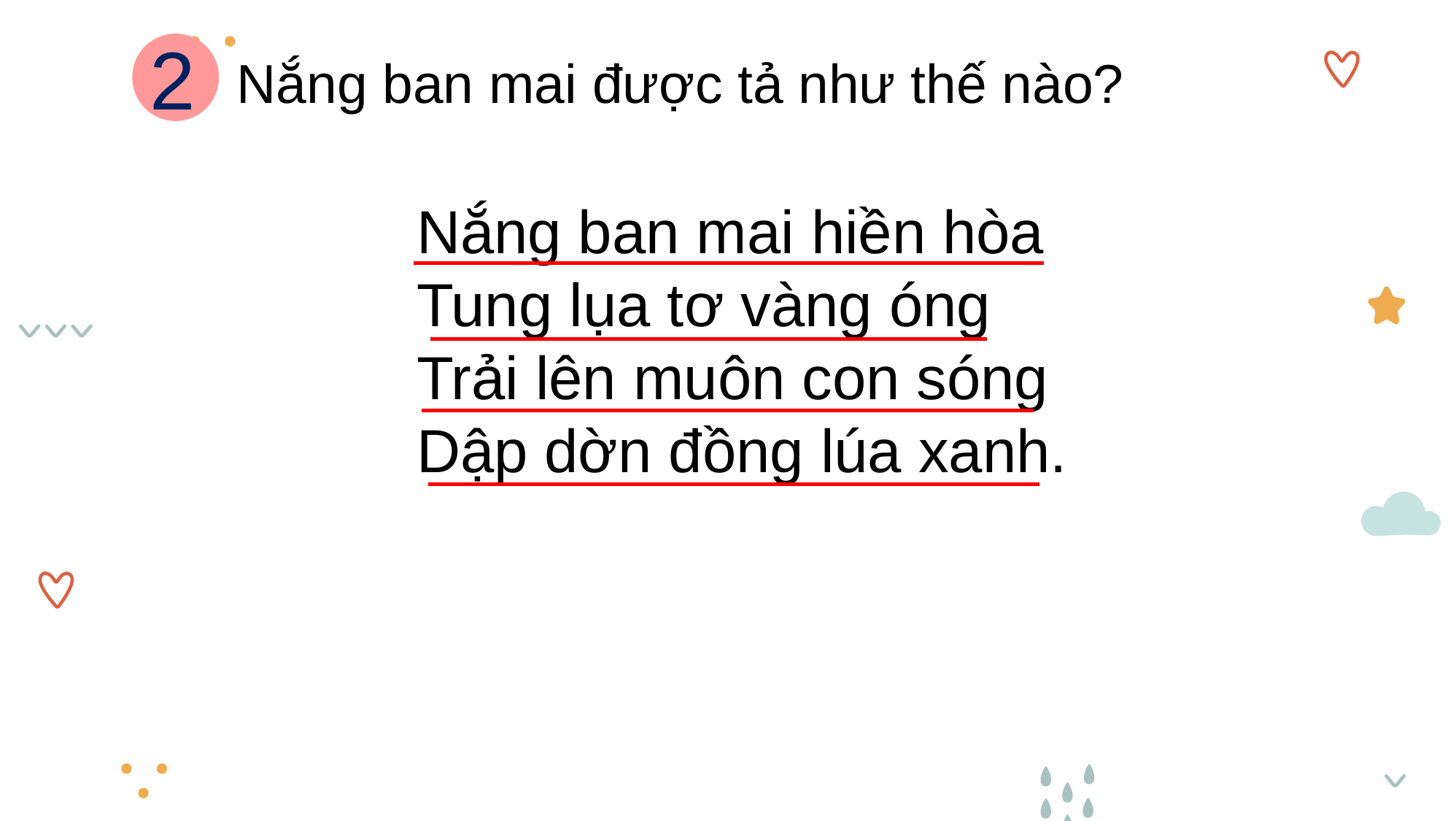

2
Nắng ban mai được tả như thế nào?
Nắng ban mai hiền hòa
Tung lụa tơ vàng óng
Trải lên muôn con sóng
Dập dờn đồng lúa xanh.